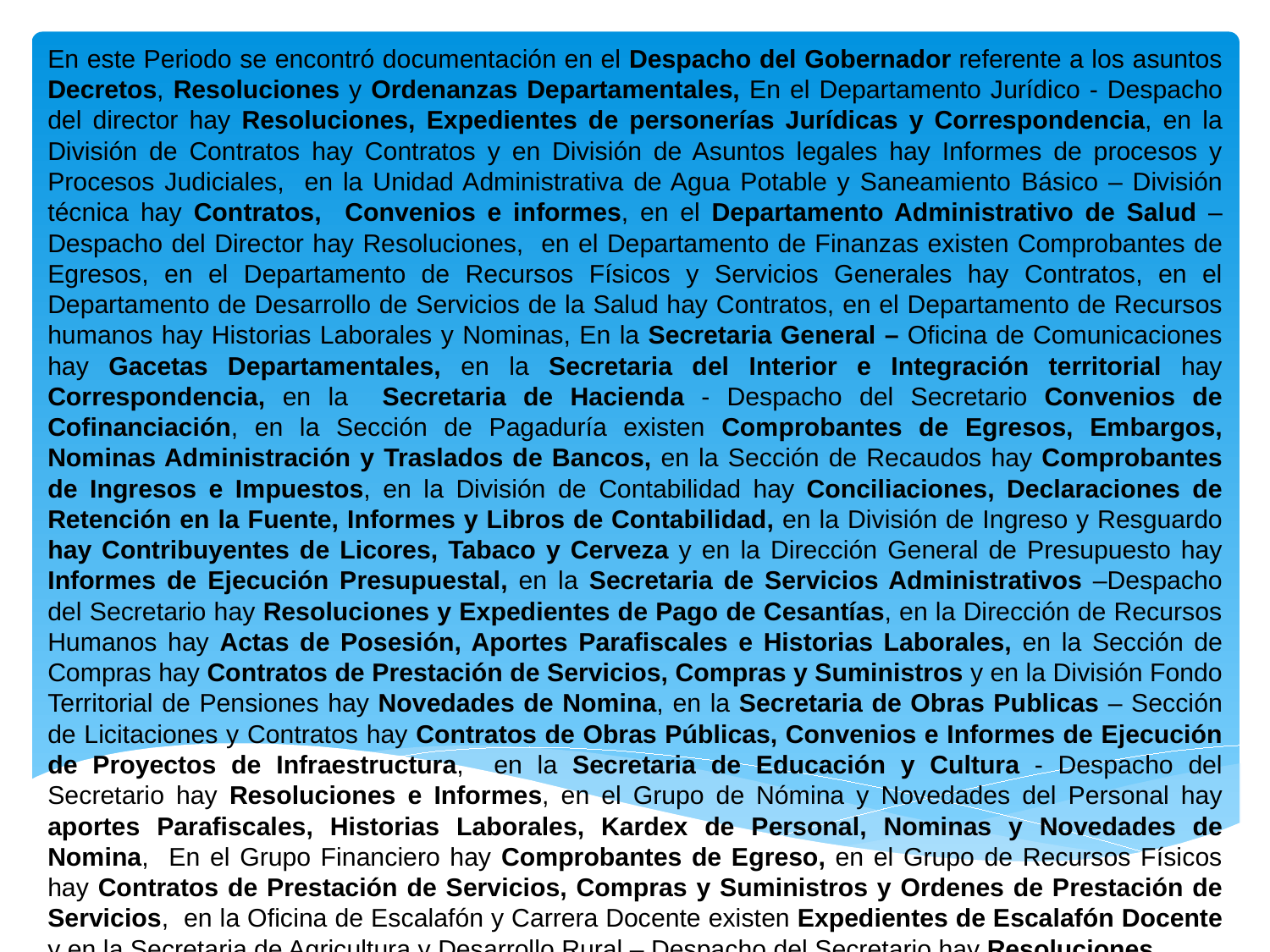

En este Periodo se encontró documentación en el Despacho del Gobernador referente a los asuntos Decretos, Resoluciones y Ordenanzas Departamentales, En el Departamento Jurídico - Despacho del director hay Resoluciones, Expedientes de personerías Jurídicas y Correspondencia, en la División de Contratos hay Contratos y en División de Asuntos legales hay Informes de procesos y Procesos Judiciales,  en la Unidad Administrativa de Agua Potable y Saneamiento Básico – División técnica hay Contratos,  Convenios e informes, en el Departamento Administrativo de Salud –Despacho del Director hay Resoluciones,  en el Departamento de Finanzas existen Comprobantes de Egresos, en el Departamento de Recursos Físicos y Servicios Generales hay Contratos, en el Departamento de Desarrollo de Servicios de la Salud hay Contratos, en el Departamento de Recursos humanos hay Historias Laborales y Nominas, En la Secretaria General – Oficina de Comunicaciones hay Gacetas Departamentales, en la Secretaria del Interior e Integración territorial hay Correspondencia, en la  Secretaria de Hacienda - Despacho del Secretario Convenios de Cofinanciación, en la Sección de Pagaduría existen Comprobantes de Egresos, Embargos, Nominas Administración y Traslados de Bancos, en la Sección de Recaudos hay Comprobantes de Ingresos e Impuestos, en la División de Contabilidad hay Conciliaciones, Declaraciones de Retención en la Fuente, Informes y Libros de Contabilidad, en la División de Ingreso y Resguardo hay Contribuyentes de Licores, Tabaco y Cerveza y en la Dirección General de Presupuesto hay Informes de Ejecución Presupuestal, en la Secretaria de Servicios Administrativos –Despacho del Secretario hay Resoluciones y Expedientes de Pago de Cesantías, en la Dirección de Recursos Humanos hay Actas de Posesión, Aportes Parafiscales e Historias Laborales, en la Sección de Compras hay Contratos de Prestación de Servicios, Compras y Suministros y en la División Fondo Territorial de Pensiones hay Novedades de Nomina, en la Secretaria de Obras Publicas – Sección de Licitaciones y Contratos hay Contratos de Obras Públicas, Convenios e Informes de Ejecución de Proyectos de Infraestructura,  en la Secretaria de Educación y Cultura - Despacho del Secretario hay Resoluciones e Informes, en el Grupo de Nómina y Novedades del Personal hay aportes Parafiscales, Historias Laborales, Kardex de Personal, Nominas y Novedades de Nomina,  En el Grupo Financiero hay Comprobantes de Egreso, en el Grupo de Recursos Físicos hay Contratos de Prestación de Servicios, Compras y Suministros y Ordenes de Prestación de Servicios,  en la Oficina de Escalafón y Carrera Docente existen Expedientes de Escalafón Docente y en la Secretaria de Agricultura y Desarrollo Rural – Despacho del Secretario hay Resoluciones.